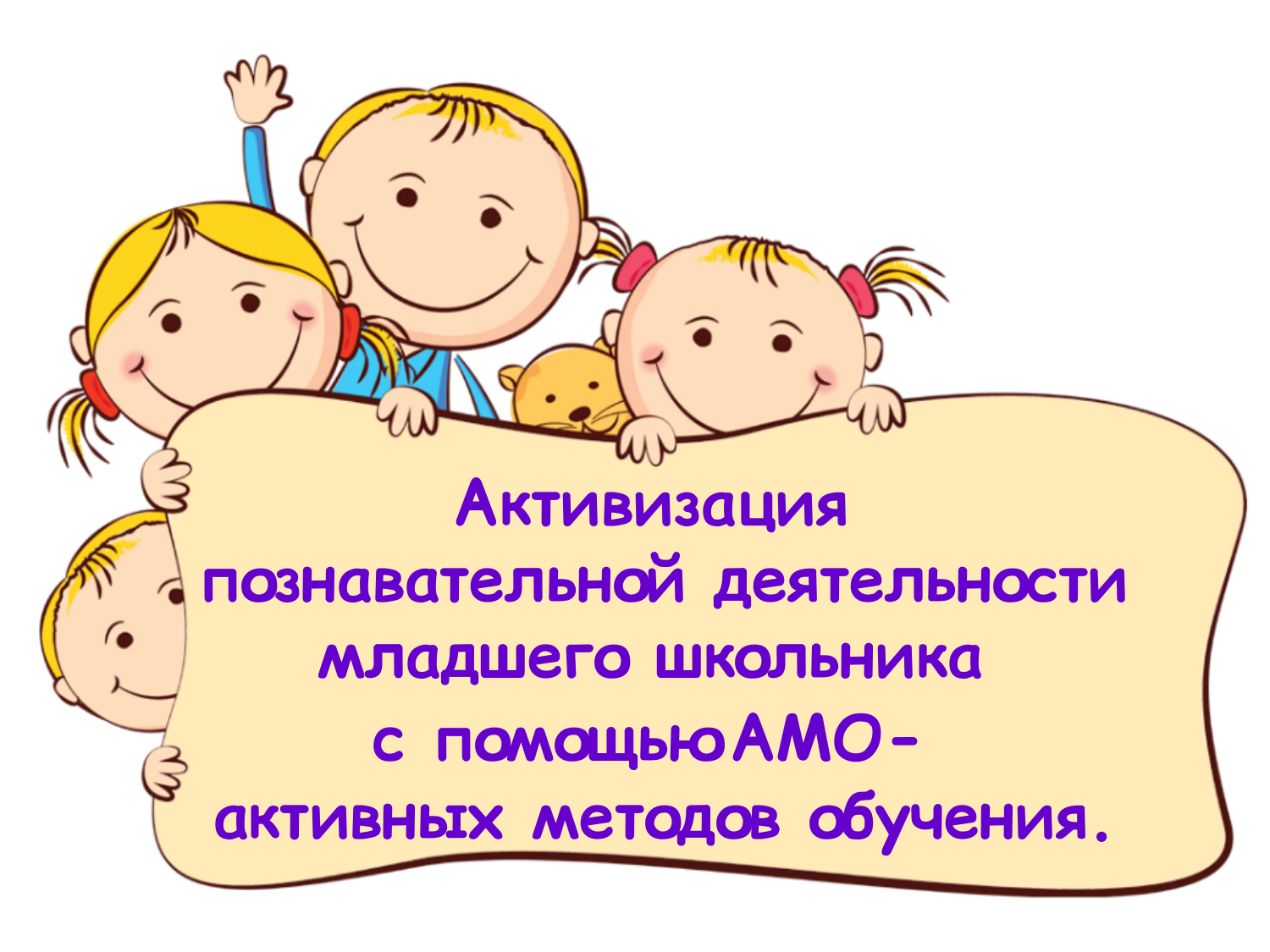

# Активизация познавательной деятельности младшего школьника с помощью АМО- активных методов обучения.